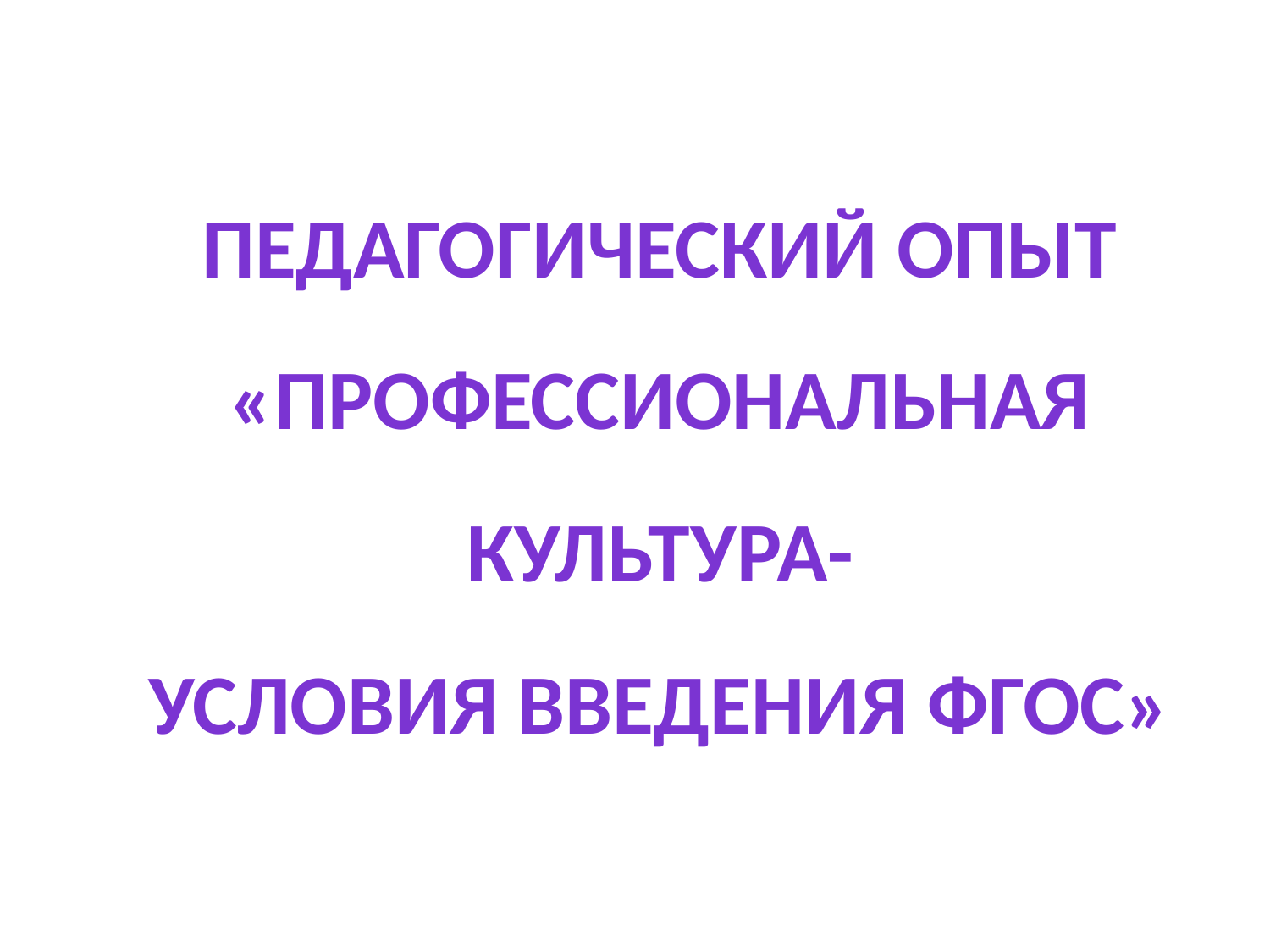

Педагогический опыт «Профессиональная культура-
условия введения ФГОС»